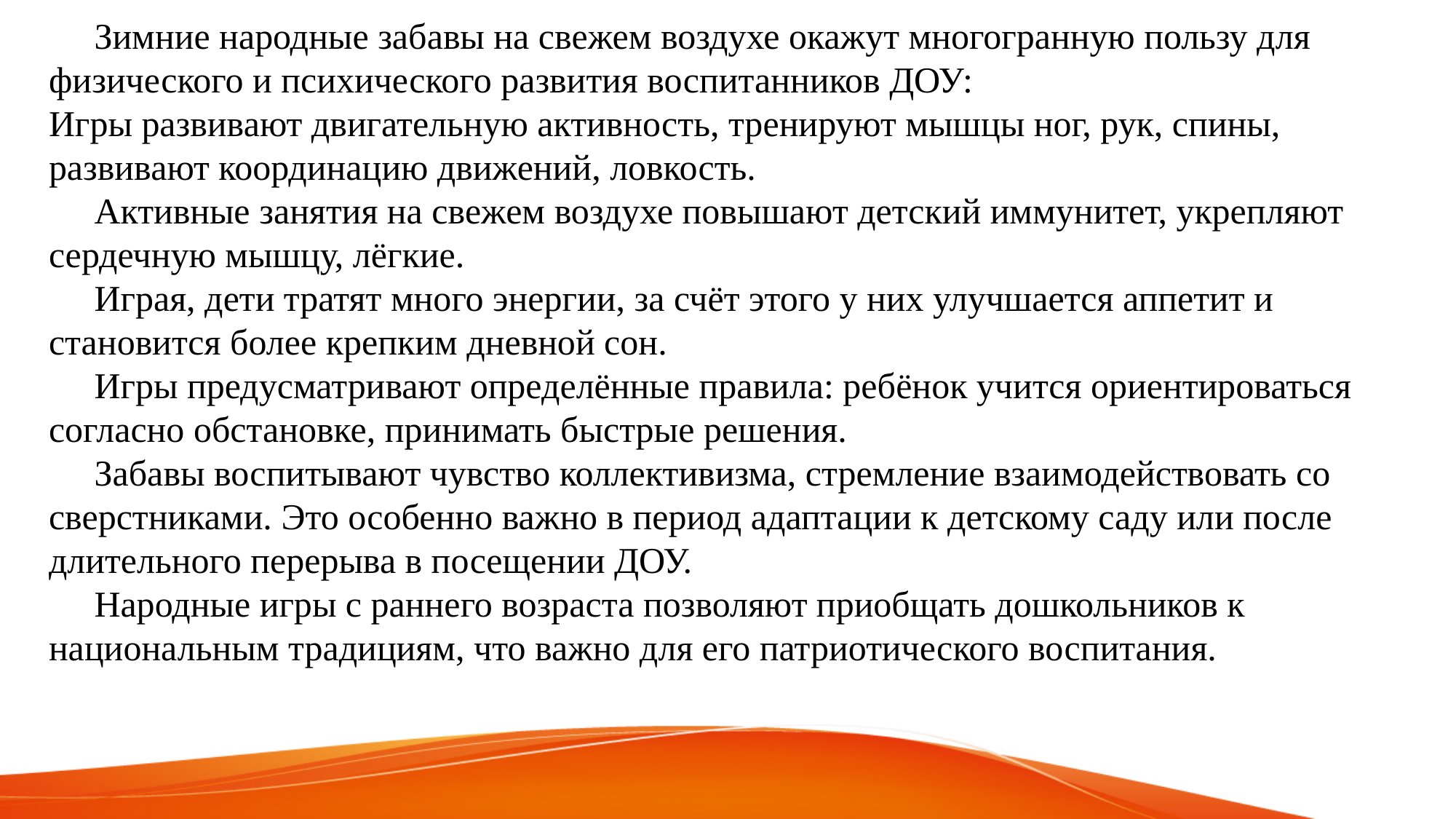

Зимние народные забавы на свежем воздухе окажут многогранную пользу для физического и психического развития воспитанников ДОУ:Игры развивают двигательную активность, тренируют мышцы ног, рук, спины, развивают координацию движений, ловкость.
     Активные занятия на свежем воздухе повышают детский иммунитет, укрепляют сердечную мышцу, лёгкие.
     Играя, дети тратят много энергии, за счёт этого у них улучшается аппетит и становится более крепким дневной сон.
     Игры предусматривают определённые правила: ребёнок учится ориентироваться согласно обстановке, принимать быстрые решения.
     Забавы воспитывают чувство коллективизма, стремление взаимодействовать со сверстниками. Это особенно важно в период адаптации к детскому саду или после длительного перерыва в посещении ДОУ.
     Народные игры с раннего возраста позволяют приобщать дошкольников к национальным традициям, что важно для его патриотического воспитания.